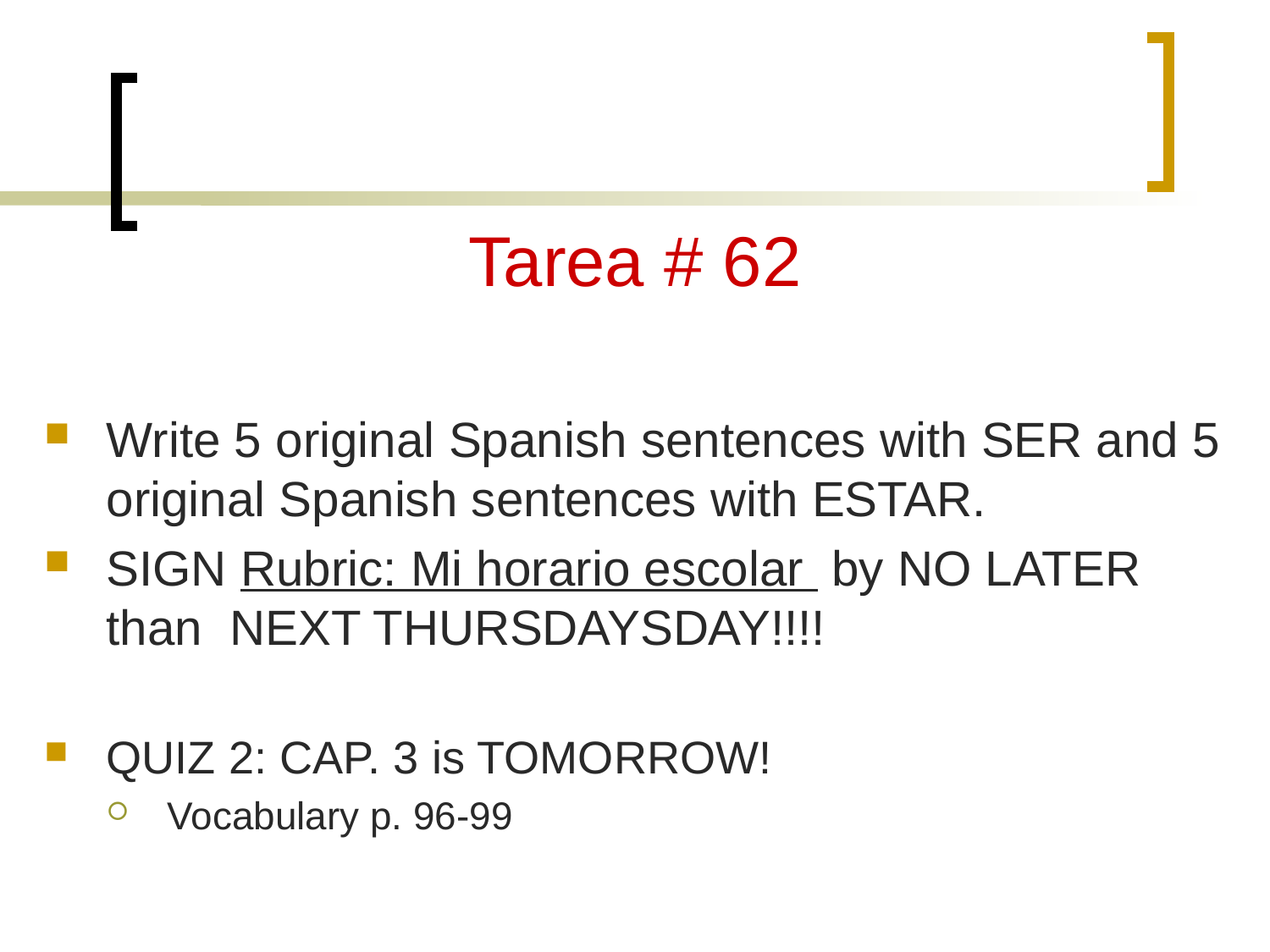

Tarea # 62
Write 5 original Spanish sentences with SER and 5 original Spanish sentences with ESTAR.
SIGN Rubric: Mi horario escolar  by NO LATER than  NEXT THURSDAYSDAY!!!!

QUIZ 2: CAP. 3 is TOMORROW!
Vocabulary p. 96-99